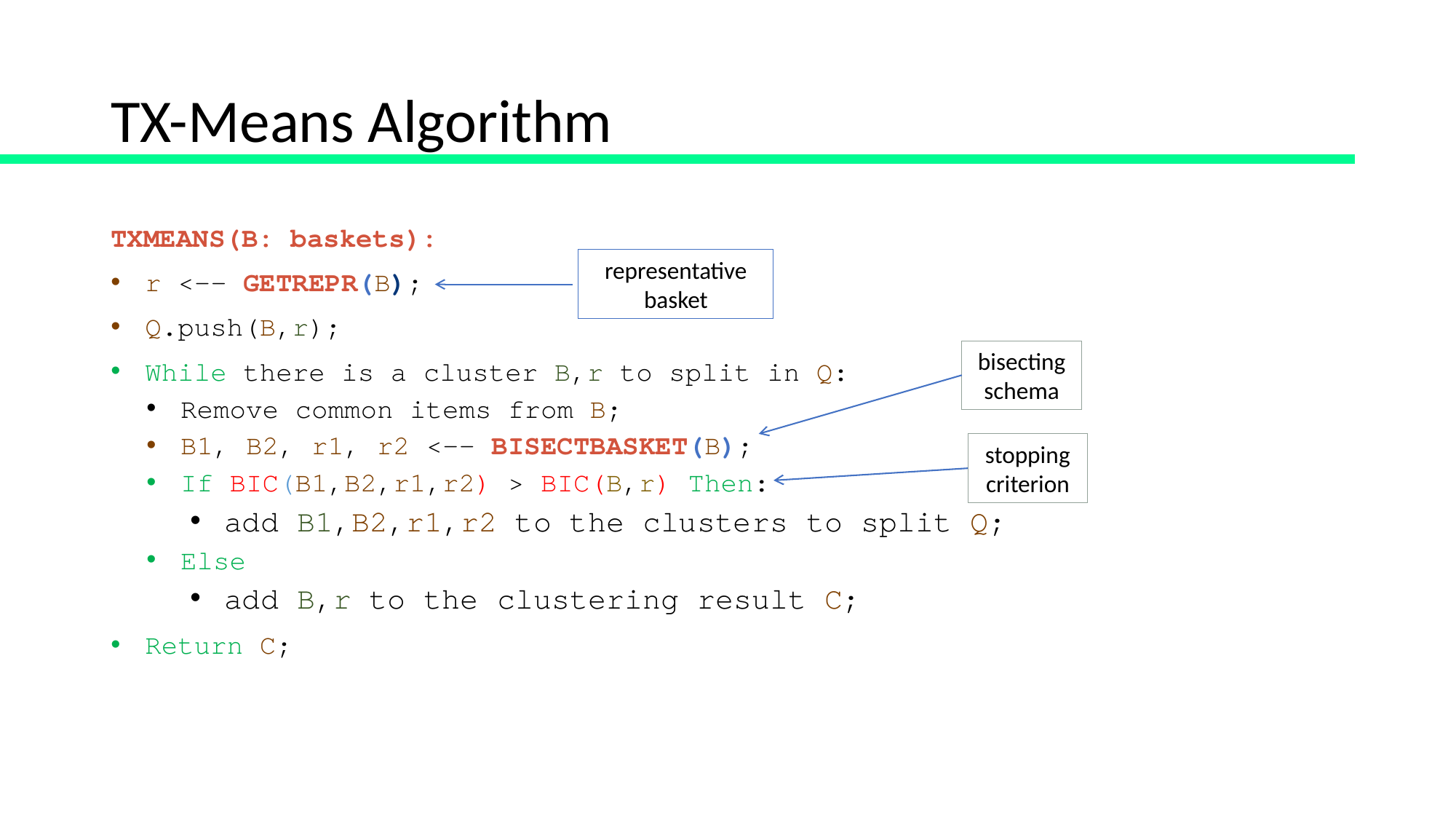

# TX-Means Algorithm
TXMEANS(B: baskets):
r <-- GETREPR(B);
Q.push(B,r);
While there is a cluster B,r to split in Q:
Remove common items from B;
B1, B2, r1, r2 <-- BISECTBASKET(B);
If BIC(B1,B2,r1,r2) > BIC(B,r) Then:
add B1,B2,r1,r2 to the clusters to split Q;
Else
add B,r to the clustering result C;
Return C;
representative basket
bisecting schema
stopping criterion